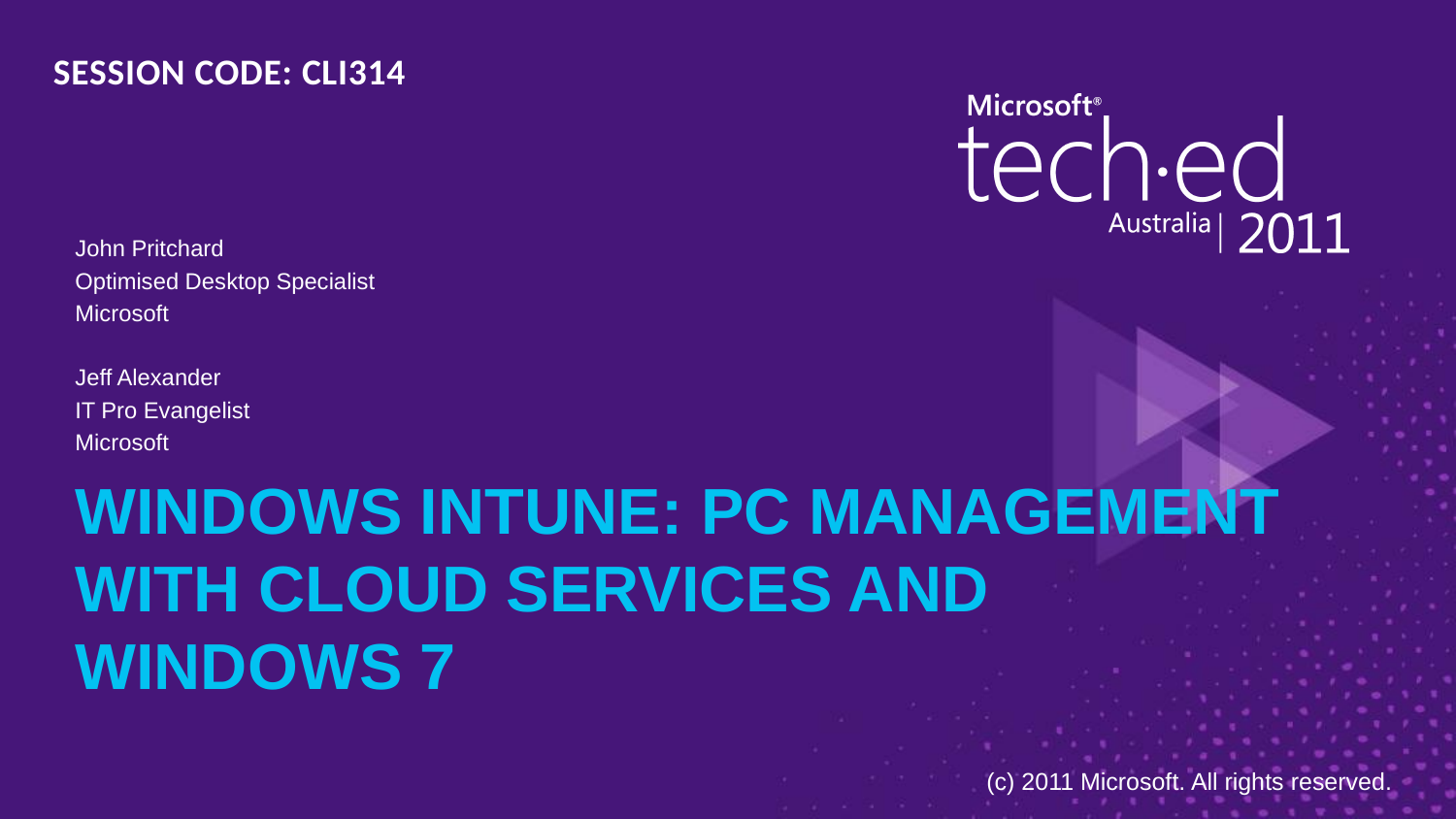

SESSION CODE: CLI314
John Pritchard
Optimised Desktop Specialist
Microsoft

Jeff Alexander
IT Pro Evangelist
Microsoft
# Windows Intune: PC Management with Cloud Services and Windows 7
(c) 2011 Microsoft. All rights reserved.